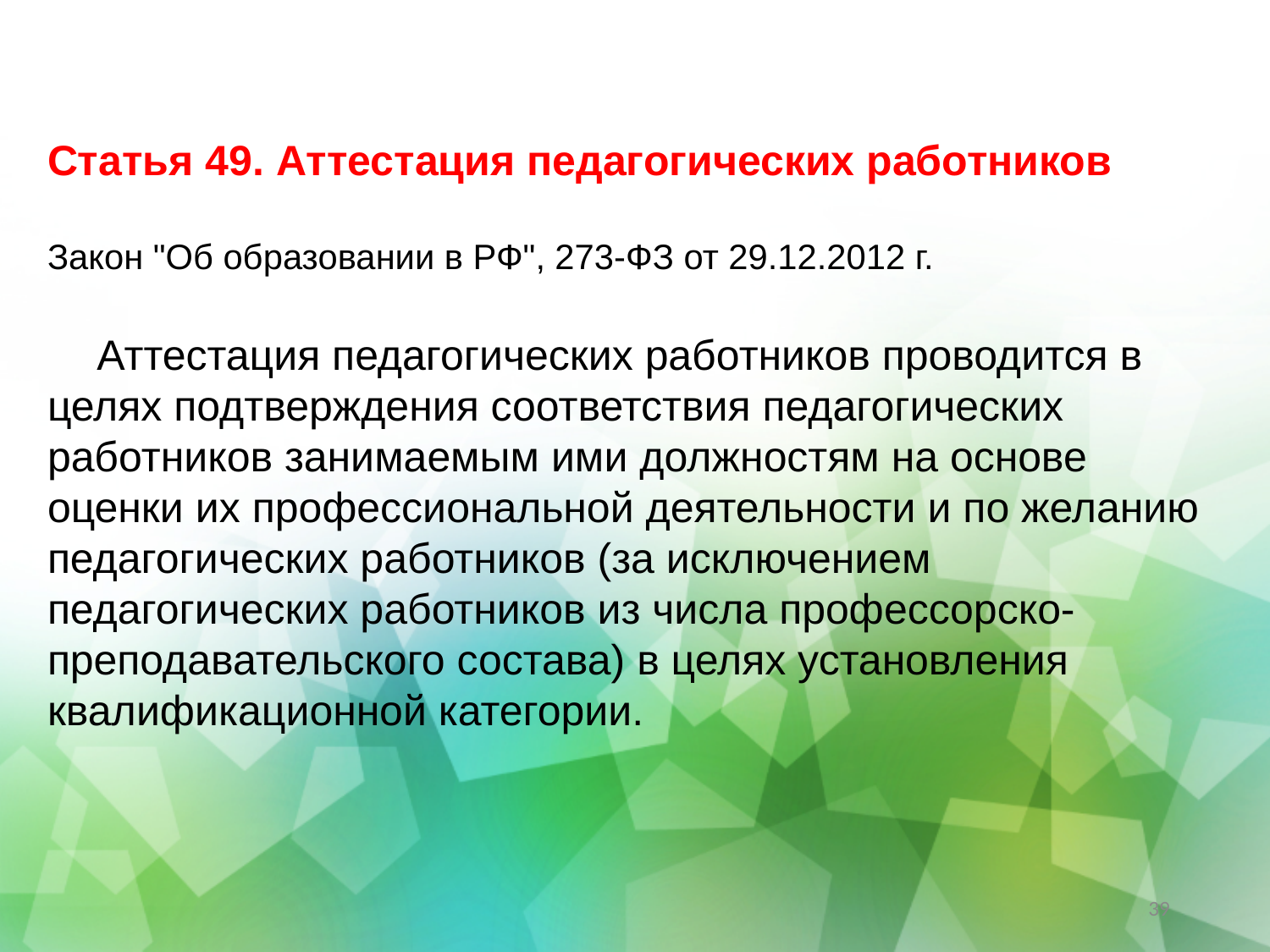

Статья 49. Аттестация педагогических работников

Закон "Об образовании в РФ", 273-ФЗ от 29.12.2012 г.

Аттестация педагогических работников проводится в целях подтверждения соответствия педагогических работников занимаемым ими должностям на основе оценки их профессиональной деятельности и по желанию педагогических работников (за исключением педагогических работников из числа профессорско-преподавательского состава) в целях установления квалификационной категории.
39